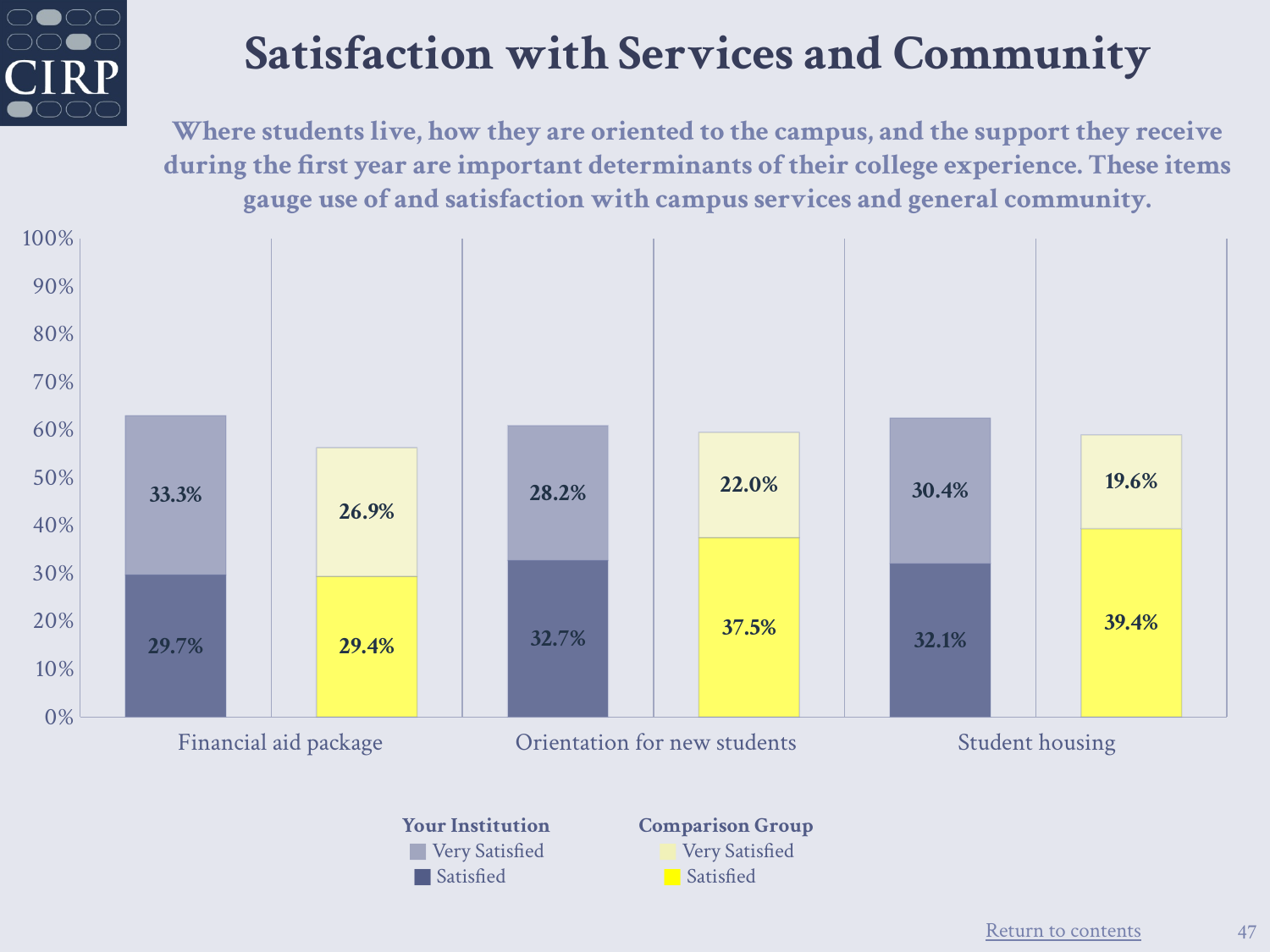

# Satisfaction with Services and Community Where students live, how they are oriented to the campus, and the support they receive during the first year are important determinants of their college experience. These items gauge use of and satisfaction with campus services and general community.

### Chart

| Category | Sat | Very Sat |
|---|---|---|
| Your Institution | 0.297 | 0.333 |
| Comparison Group | 0.294 | 0.269 |
| Your Institution | 0.327 | 0.282 |
| Comparison Group | 0.375 | 0.22 |
| Your Institution | 0.321 | 0.304 |
| Comparison Group | 0.394 | 0.196 |
Financial aid package
Orientation for new students
Student housing
Your Institution
■ Very Satisfied
■ Satisfied

Comparison Group
■ Very Satisfied
■ Satisfied

47